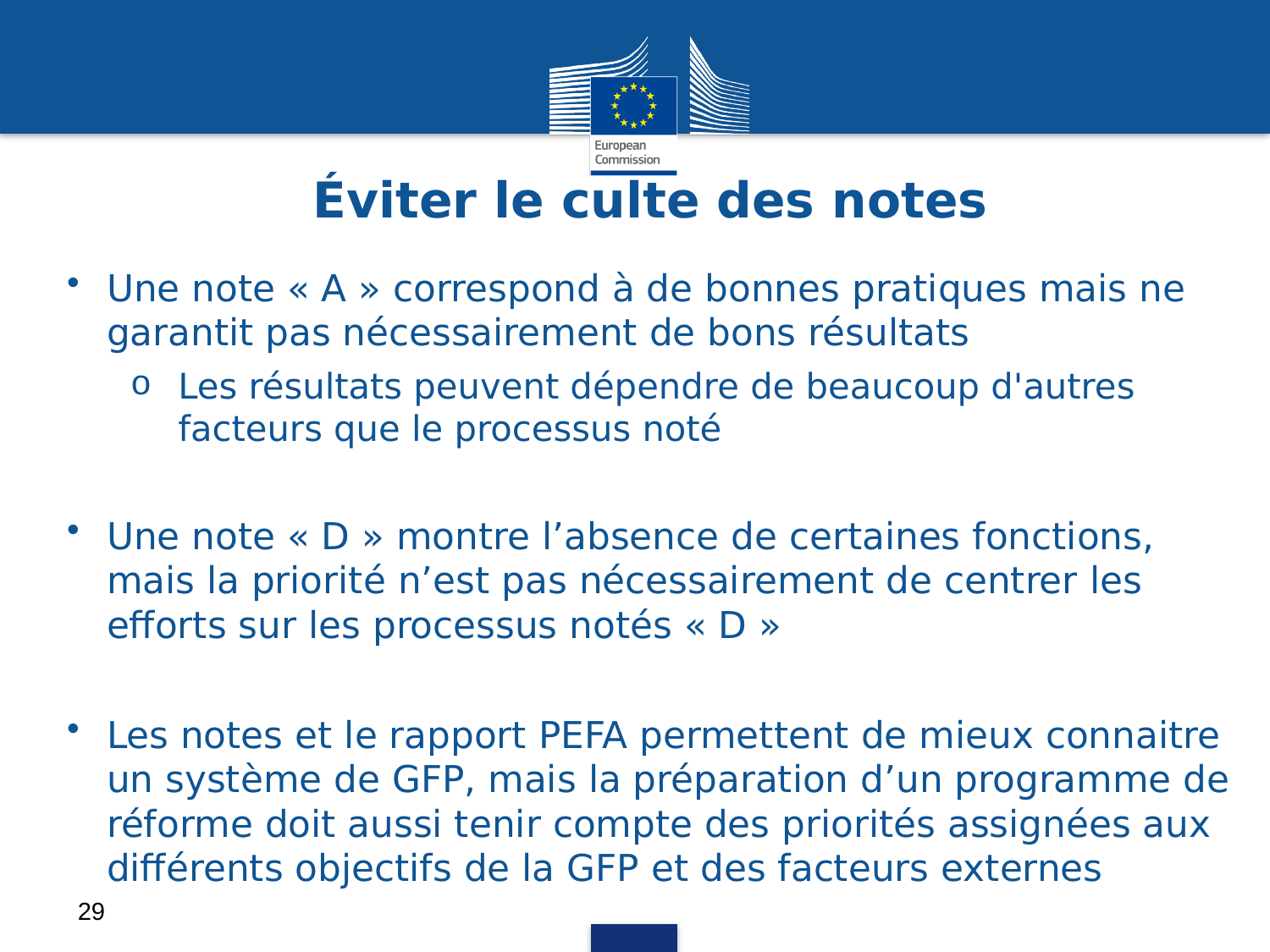

# Éviter le culte des notes
Une note « A » correspond à de bonnes pratiques mais ne garantit pas nécessairement de bons résultats
Les résultats peuvent dépendre de beaucoup d'autres facteurs que le processus noté

Une note « D » montre l’absence de certaines fonctions, mais la priorité n’est pas nécessairement de centrer les efforts sur les processus notés « D »

Les notes et le rapport PEFA permettent de mieux connaitre un système de GFP, mais la préparation d’un programme de réforme doit aussi tenir compte des priorités assignées aux différents objectifs de la GFP et des facteurs externes

29